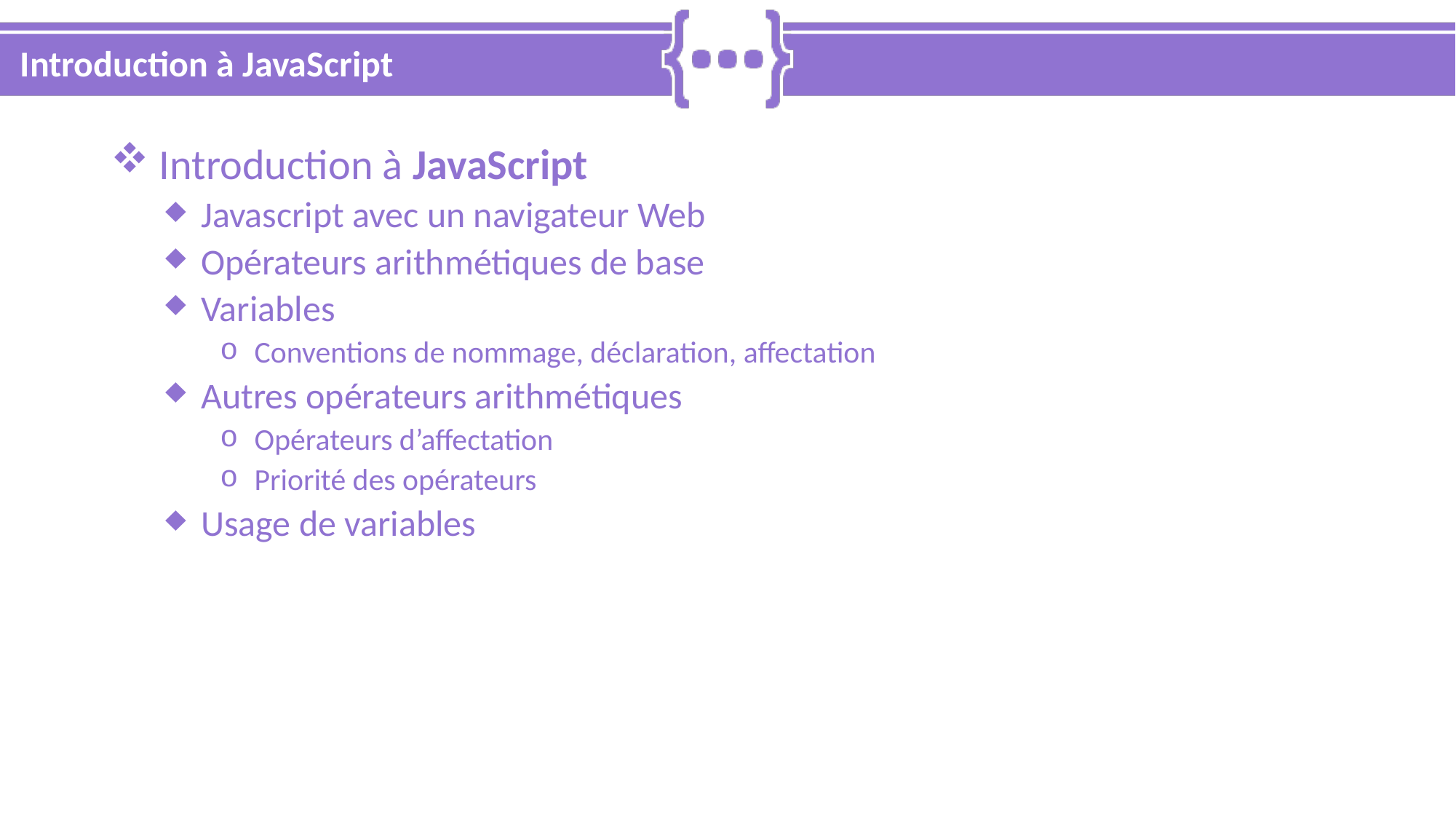

# Introduction à JavaScript
 Introduction à JavaScript
 Javascript avec un navigateur Web
 Opérateurs arithmétiques de base
 Variables
 Conventions de nommage, déclaration, affectation
 Autres opérateurs arithmétiques
 Opérateurs d’affectation
 Priorité des opérateurs
 Usage de variables